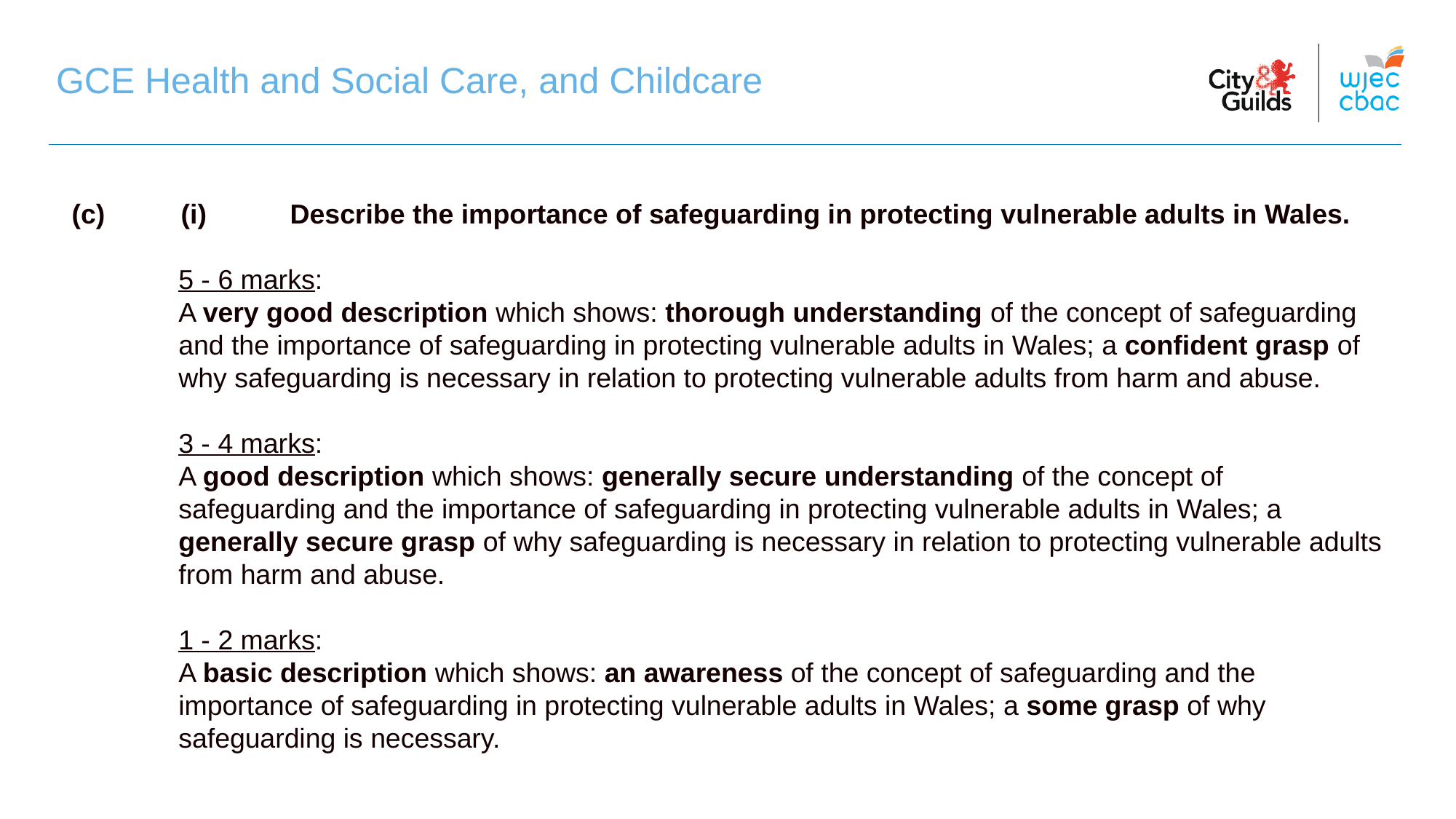

GCE Health and Social Care, and Childcare
(c)	(i)	Describe the importance of safeguarding in protecting vulnerable adults in Wales.

	5 - 6 marks:
	A very good description which shows: thorough understanding of the concept of safeguarding and the importance of safeguarding in protecting vulnerable adults in Wales; a confident grasp of why safeguarding is necessary in relation to protecting vulnerable adults from harm and abuse.

	3 - 4 marks:
	A good description which shows: generally secure understanding of the concept of safeguarding and the importance of safeguarding in protecting vulnerable adults in Wales; a generally secure grasp of why safeguarding is necessary in relation to protecting vulnerable adults from harm and abuse.

	1 - 2 marks:
	A basic description which shows: an awareness of the concept of safeguarding and the importance of safeguarding in protecting vulnerable adults in Wales; a some grasp of why safeguarding is necessary.